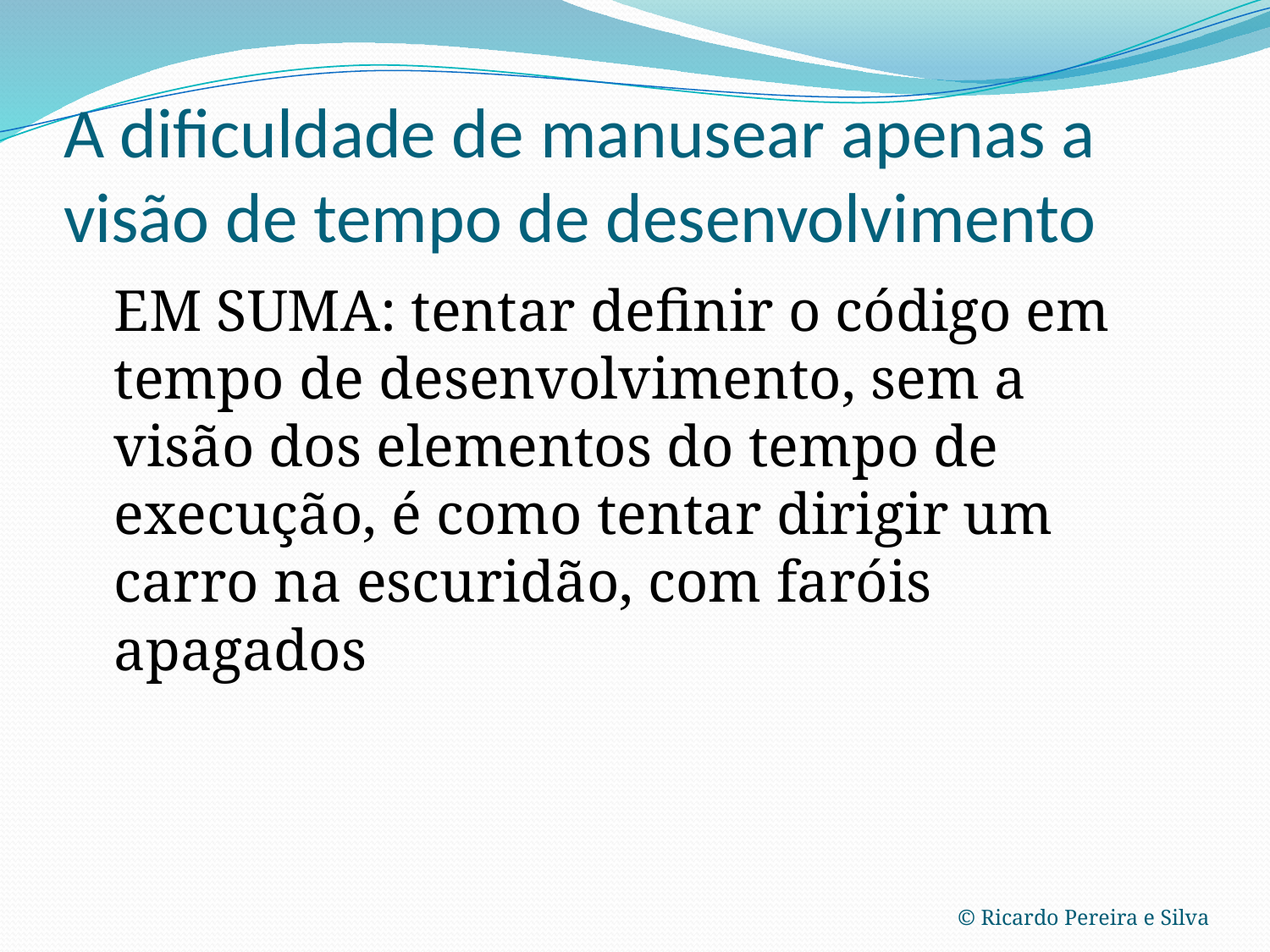

# A dificuldade de manusear apenas a visão de tempo de desenvolvimento
	EM SUMA: tentar definir o código em tempo de desenvolvimento, sem a visão dos elementos do tempo de execução, é como tentar dirigir um carro na escuridão, com faróis apagados
© Ricardo Pereira e Silva